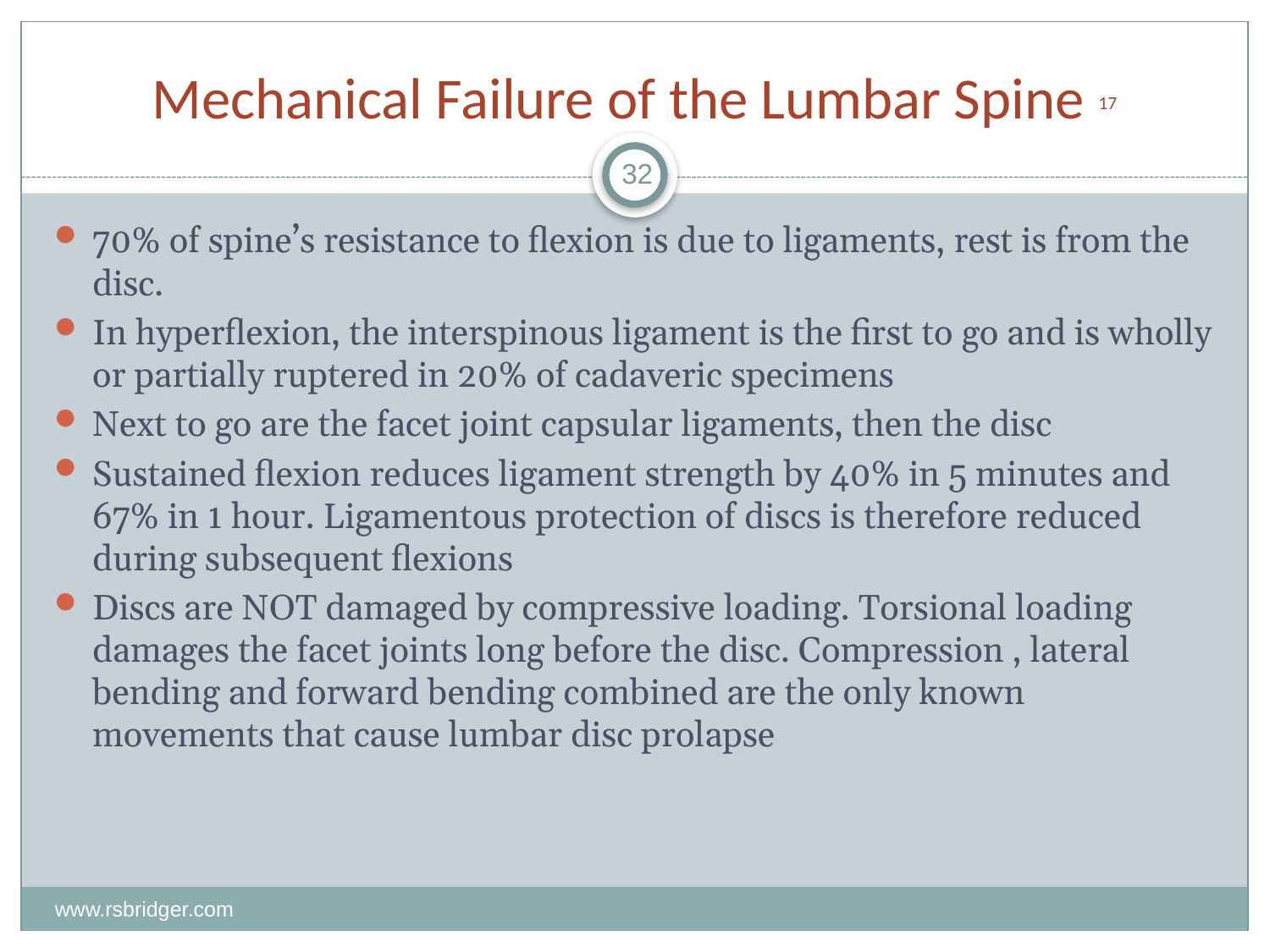

# Mechanical Failure of the Lumbar Spine 17
32
70% of spine’s resistance to flexion is due to ligaments, rest is from the disc.
In hyperflexion, the interspinous ligament is the first to go and is wholly or partially ruptered in 20% of cadaveric specimens
Next to go are the facet joint capsular ligaments, then the disc
Sustained flexion reduces ligament strength by 40% in 5 minutes and 67% in 1 hour. Ligamentous protection of discs is therefore reduced during subsequent flexions
Discs are NOT damaged by compressive loading. Torsional loading damages the facet joints long before the disc. Compression , lateral bending and forward bending combined are the only known movements that cause lumbar disc prolapse
www.rsbridger.com